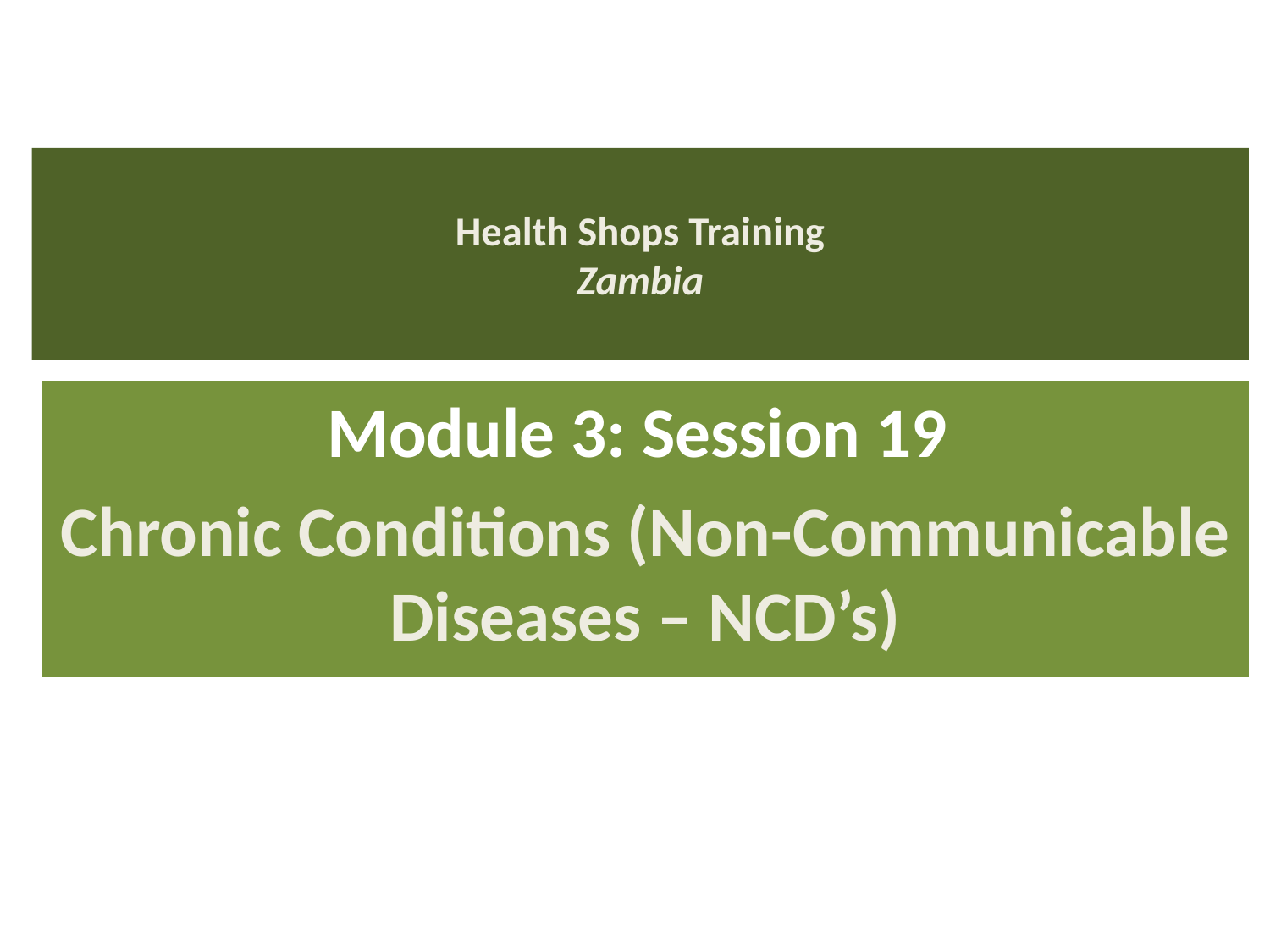

# Health Shops Training Zambia
Module 3: Session 19
Chronic Conditions (Non-Communicable Diseases – NCD’s)